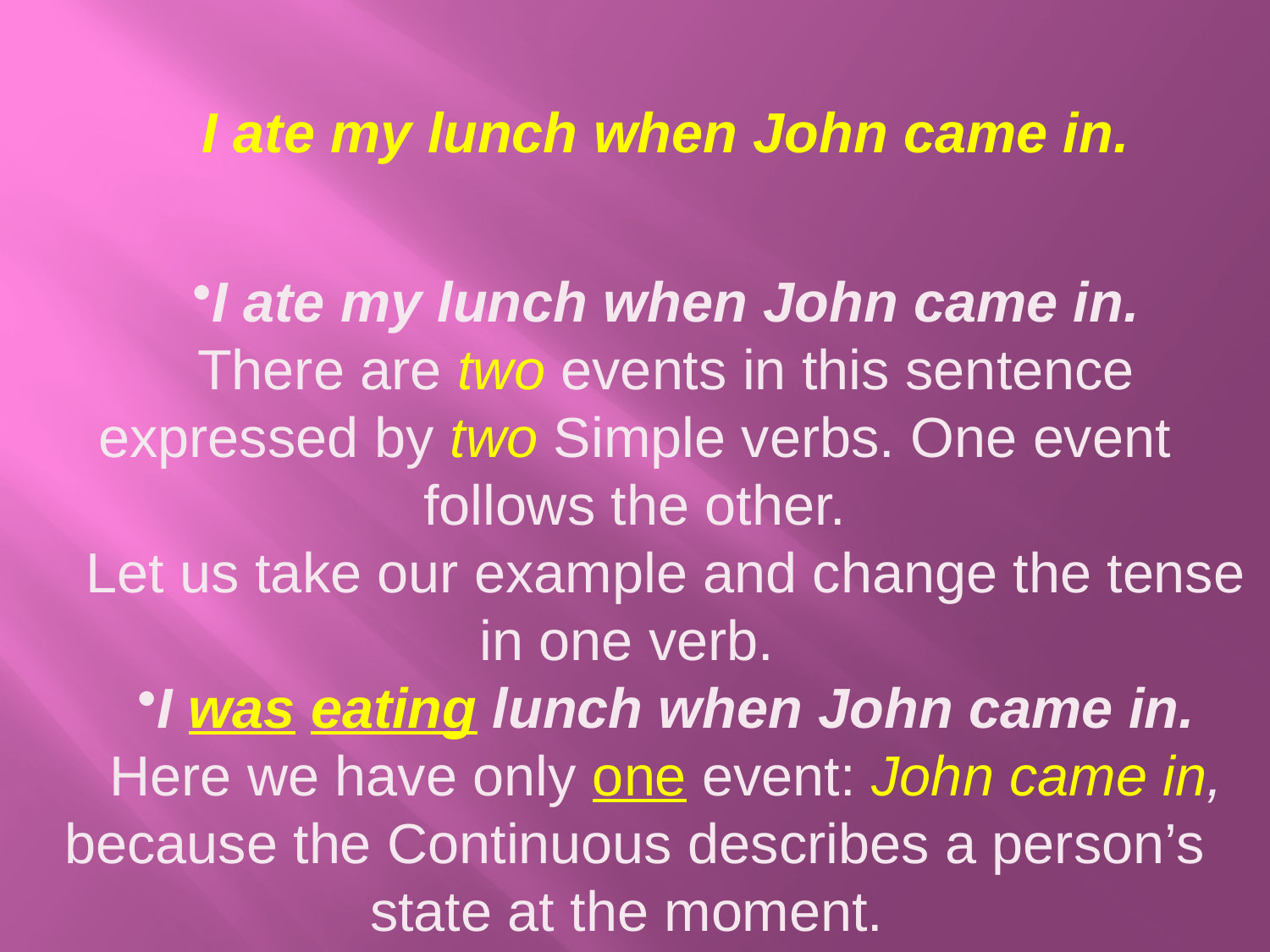

I ate my lunch when John came in.
I ate my lunch when John came in.
There are two events in this sentence expressed by two Simple verbs. One event follows the other.
Let us take our example and change the tense in one verb.
I was eating lunch when John came in.
Here we have only one event: John came in, because the Continuous describes a person’s state at the moment.